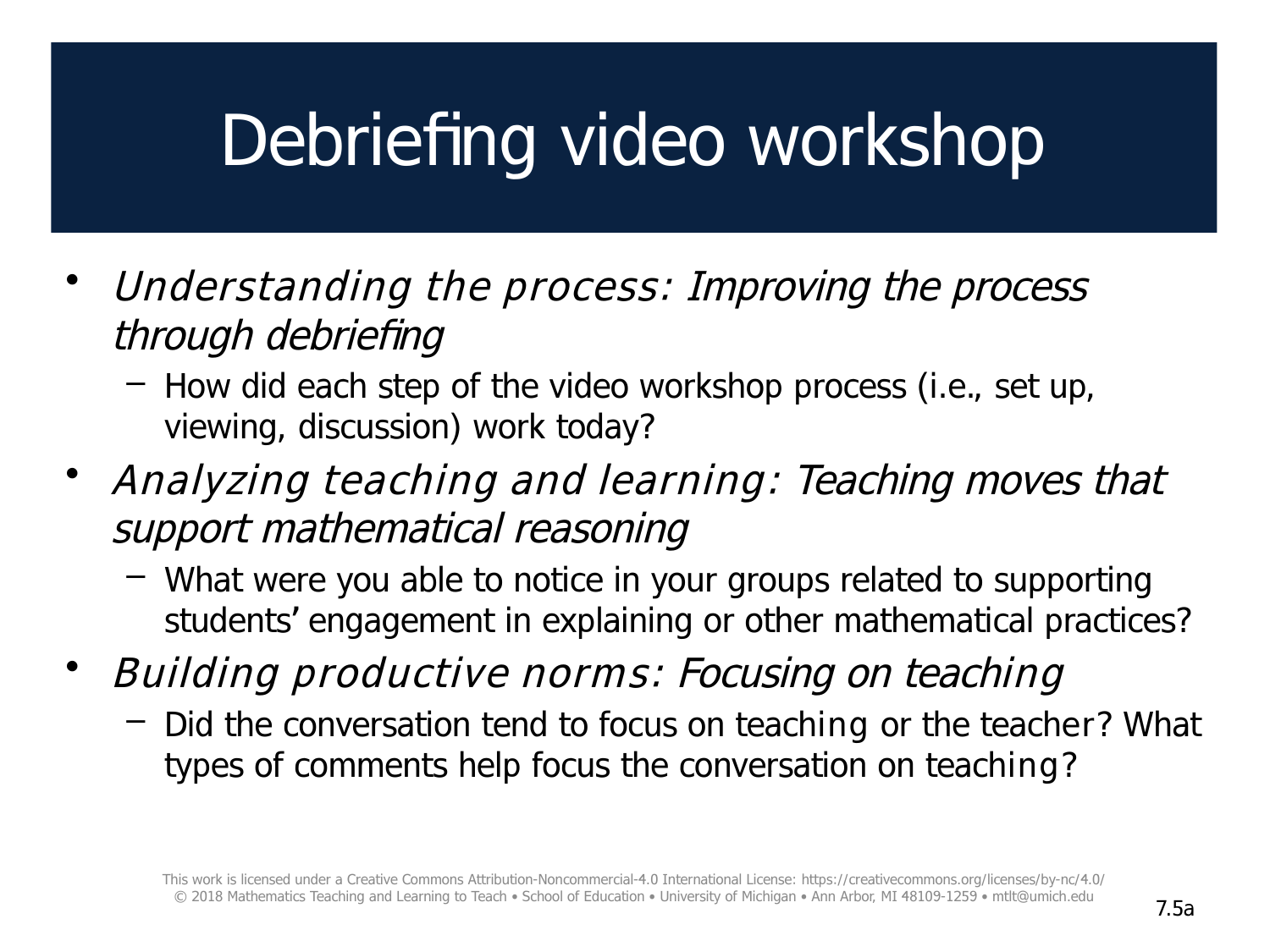

# Debriefing video workshop
Understanding the process: Improving the process through debriefing
How did each step of the video workshop process (i.e., set up, viewing, discussion) work today?
Analyzing teaching and learning: Teaching moves that support mathematical reasoning
What were you able to notice in your groups related to supporting students’ engagement in explaining or other mathematical practices?
Building productive norms: Focusing on teaching
Did the conversation tend to focus on teaching or the teacher? What types of comments help focus the conversation on teaching?
This work is licensed under a Creative Commons Attribution-Noncommercial-4.0 International License: https://creativecommons.org/licenses/by-nc/4.0/
© 2018 Mathematics Teaching and Learning to Teach • School of Education • University of Michigan • Ann Arbor, MI 48109-1259 • mtlt@umich.edu
7.5a